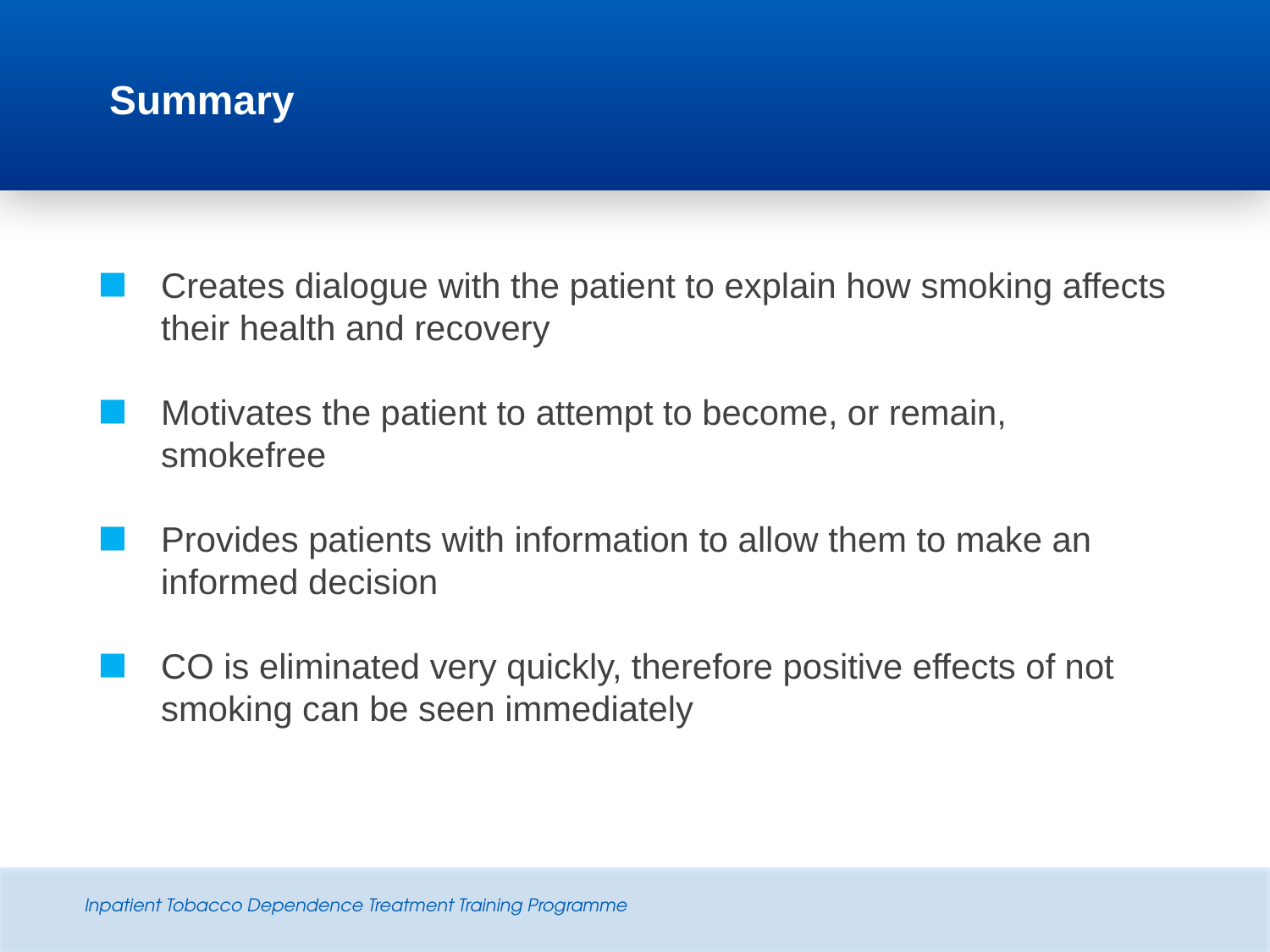

# Summary

Creates dialogue with the patient to explain how smoking affects their health and recovery

Motivates the patient to attempt to become, or remain, smokefree

Provides patients with information to allow them to make an informed decision

CO is eliminated very quickly, therefore positive effects of not smoking can be seen immediately
Inpatient Tobacco Dependence Treatment Training Programme